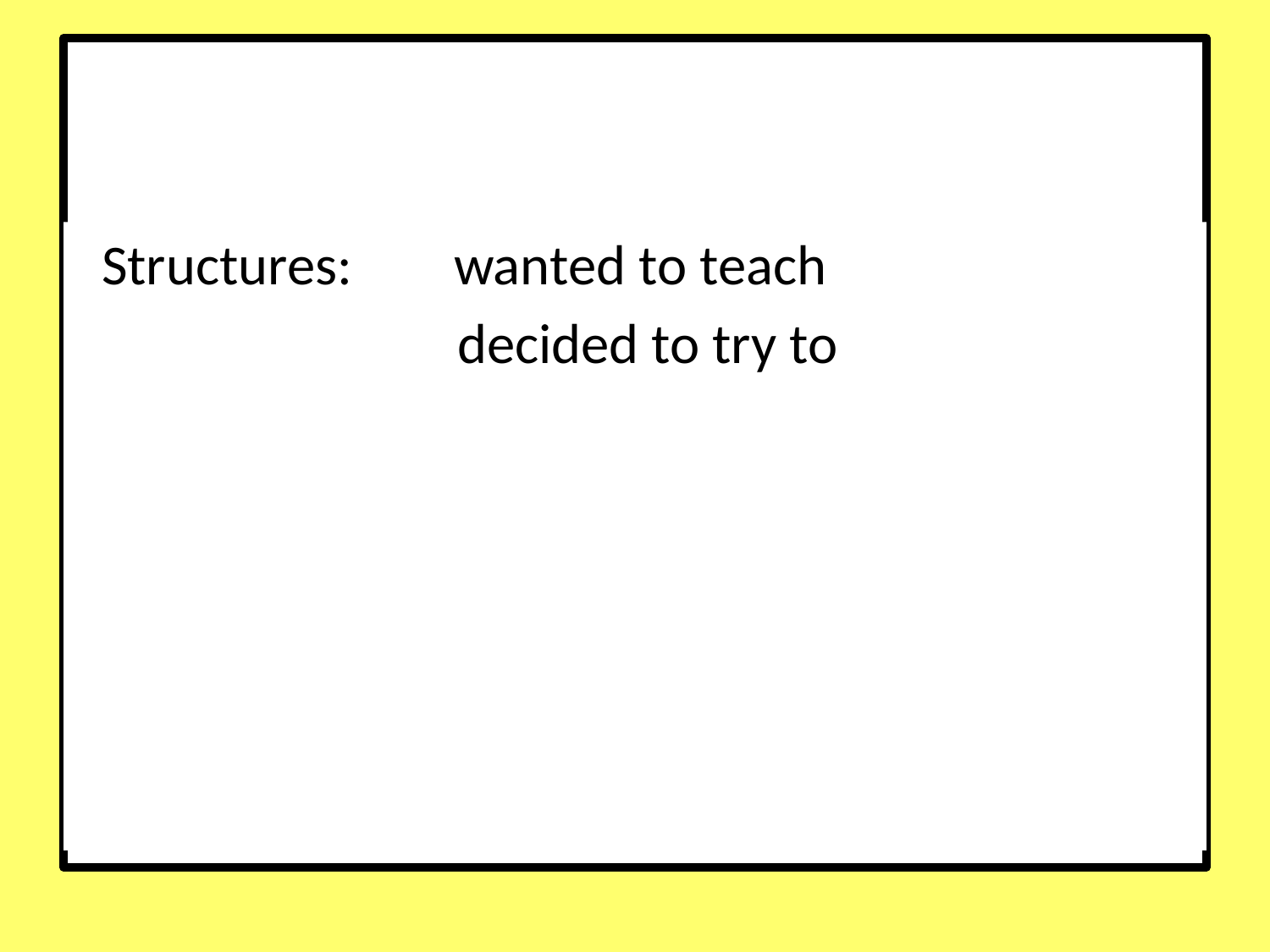

# Audience:  Teachers Learning About Embedded Reading
  Structures:        wanted to teach
                              decided to try to